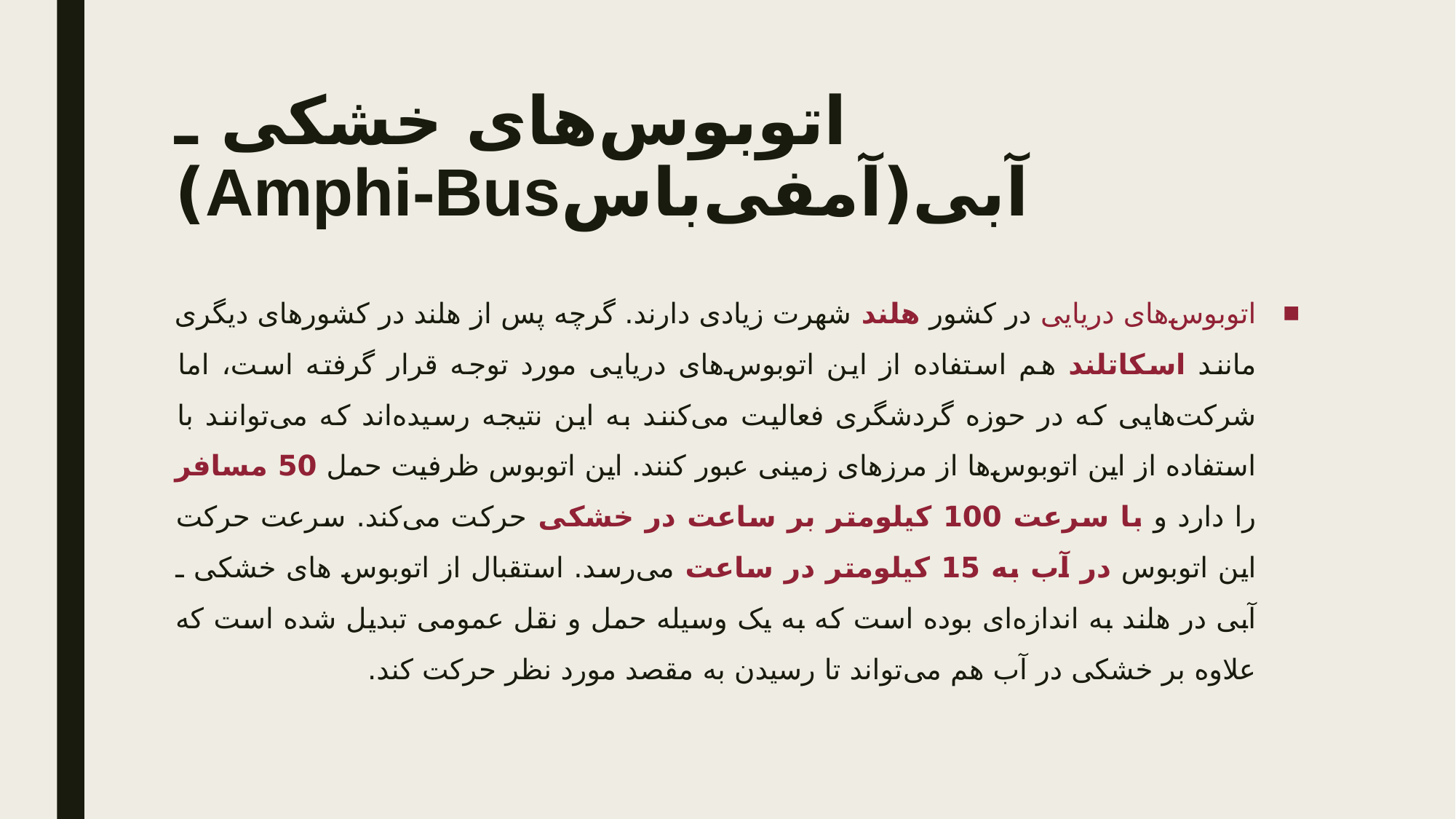

# اتوبوس‌های خشکی ـ آبی(آمفی‌باسAmphi-Bus)
اتوبوس‌های دریایی در کشور هلند شهرت زیادی دارند. گرچه پس از هلند در کشورهای دیگری مانند اسکاتلند هم استفاده از این اتوبوس‌های دریایی مورد توجه قرار گرفته است، اما شرکت‌هایی که در حوزه گردشگری فعالیت می‌کنند به این نتیجه رسیده‌اند که می‌توانند با استفاده از این اتوبوس‌ها از مرزهای زمینی عبور کنند. این اتوبوس ظرفیت حمل 50 مسافر را دارد و با سرعت 100 کیلومتر بر ساعت در خشکی حرکت می‌کند. سرعت حرکت این اتوبوس در آب به 15 کیلومتر در ساعت می‌رسد. استقبال از اتوبوس‌ های خشکی ـ آبی در هلند به اندازه‌ای بوده است که به یک وسیله حمل و نقل عمومی تبدیل شده است که علاوه بر خشکی در آب هم می‌تواند تا رسیدن به مقصد مورد نظر حرکت کند.